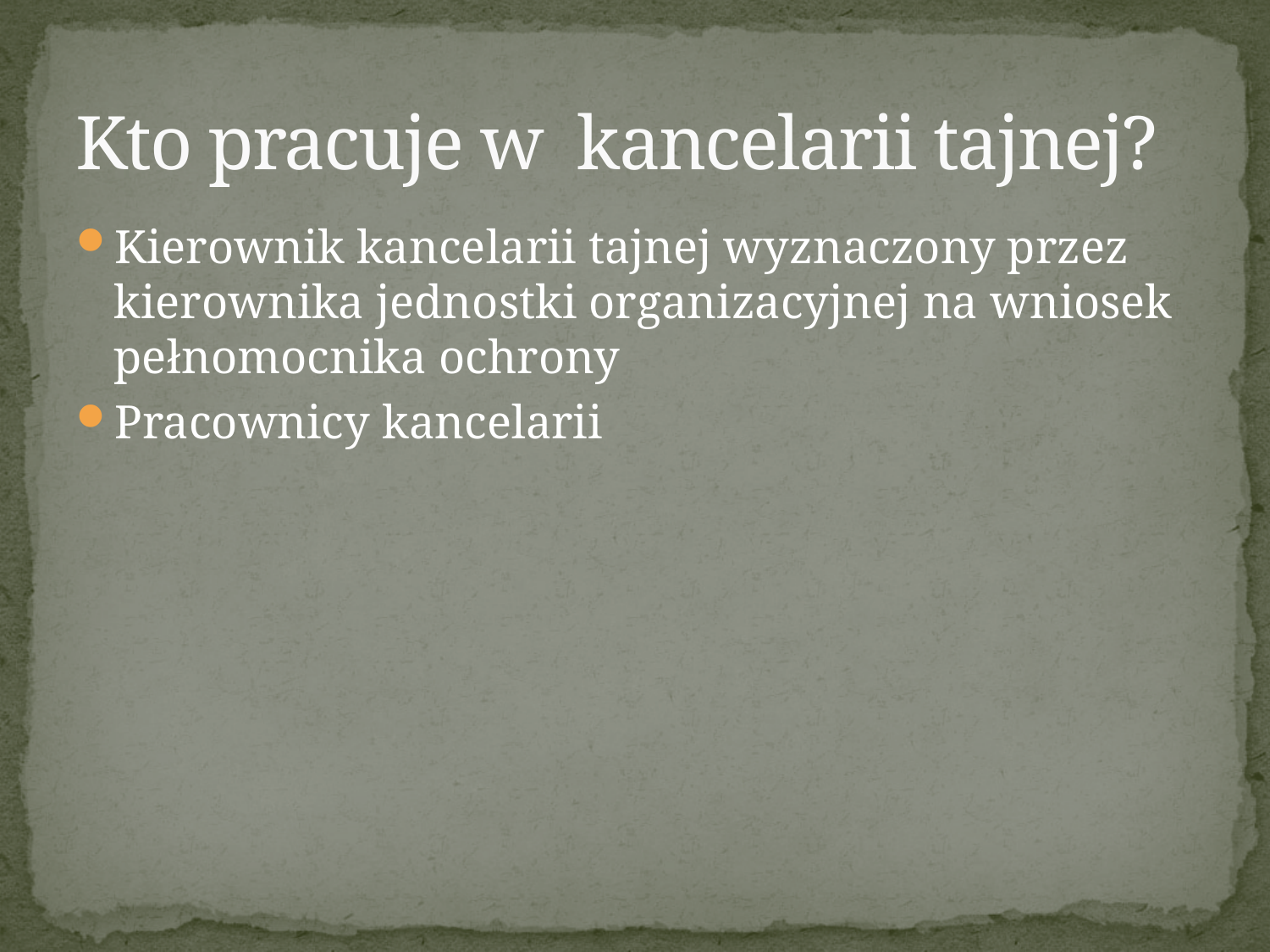

# Kto pracuje w  kancelarii tajnej?
Kierownik kancelarii tajnej wyznaczony przez kierownika jednostki organizacyjnej na wniosek pełnomocnika ochrony
Pracownicy kancelarii